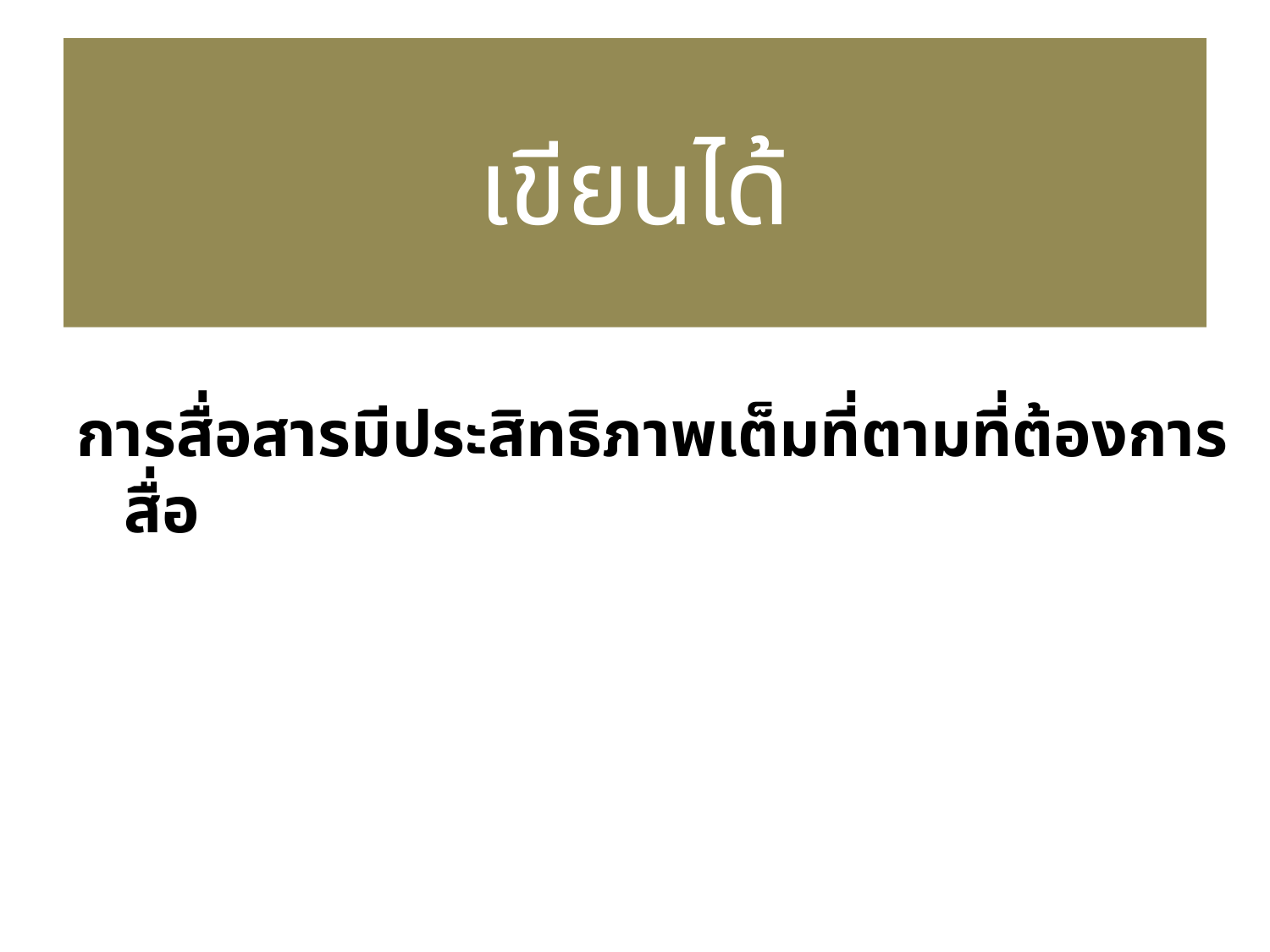

# เขียนได้
การสื่อสารมีประสิทธิภาพเต็มที่ตามที่ต้องการสื่อ